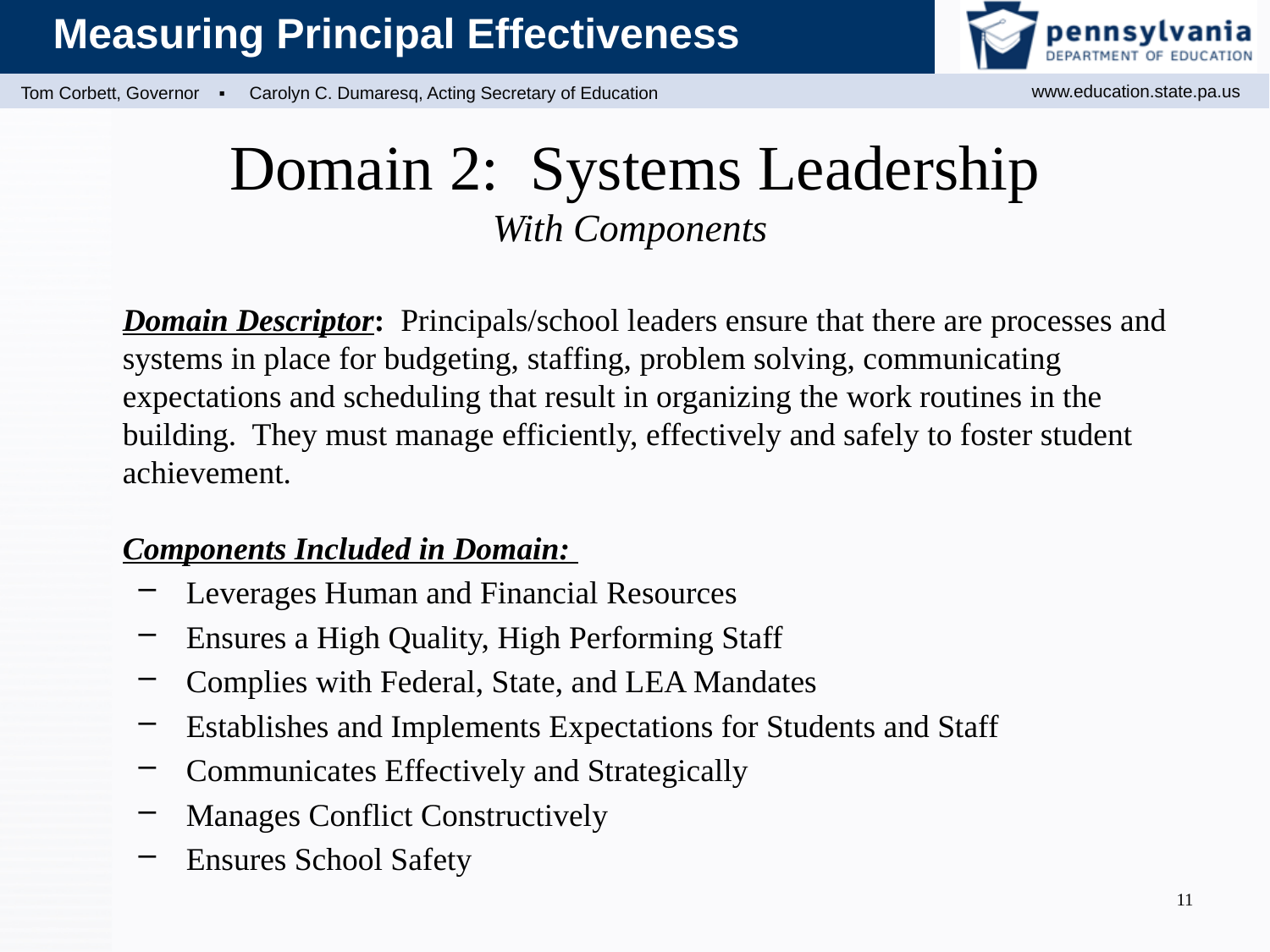

# Domain 2:  Systems Leadership With Components
	Domain Descriptor:  Principals/school leaders ensure that there are processes and systems in place for budgeting, staffing, problem solving, communicating expectations and scheduling that result in organizing the work routines in the building.  They must manage efficiently, effectively and safely to foster student achievement.
Components Included in Domain:
Leverages Human and Financial Resources
Ensures a High Quality, High Performing Staff
Complies with Federal, State, and LEA Mandates
Establishes and Implements Expectations for Students and Staff
Communicates Effectively and Strategically
Manages Conflict Constructively
Ensures School Safety

11